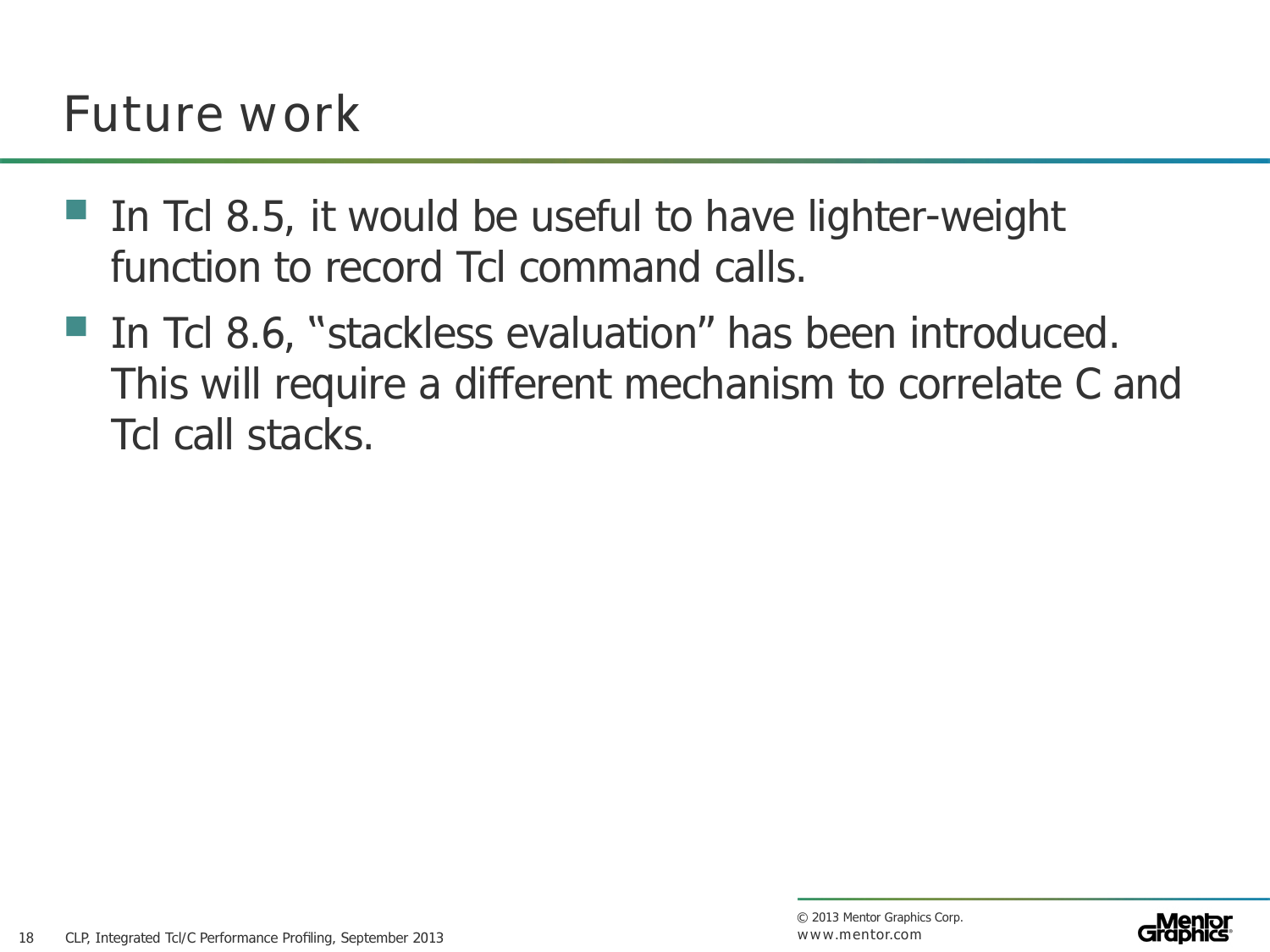

# Future work
In Tcl 8.5, it would be useful to have lighter-weight function to record Tcl command calls.
In Tcl 8.6, “stackless evaluation” has been introduced.  This will require a different mechanism to correlate C and Tcl call stacks.
CLP, Integrated Tcl/C Performance Profiling, September 2013
18